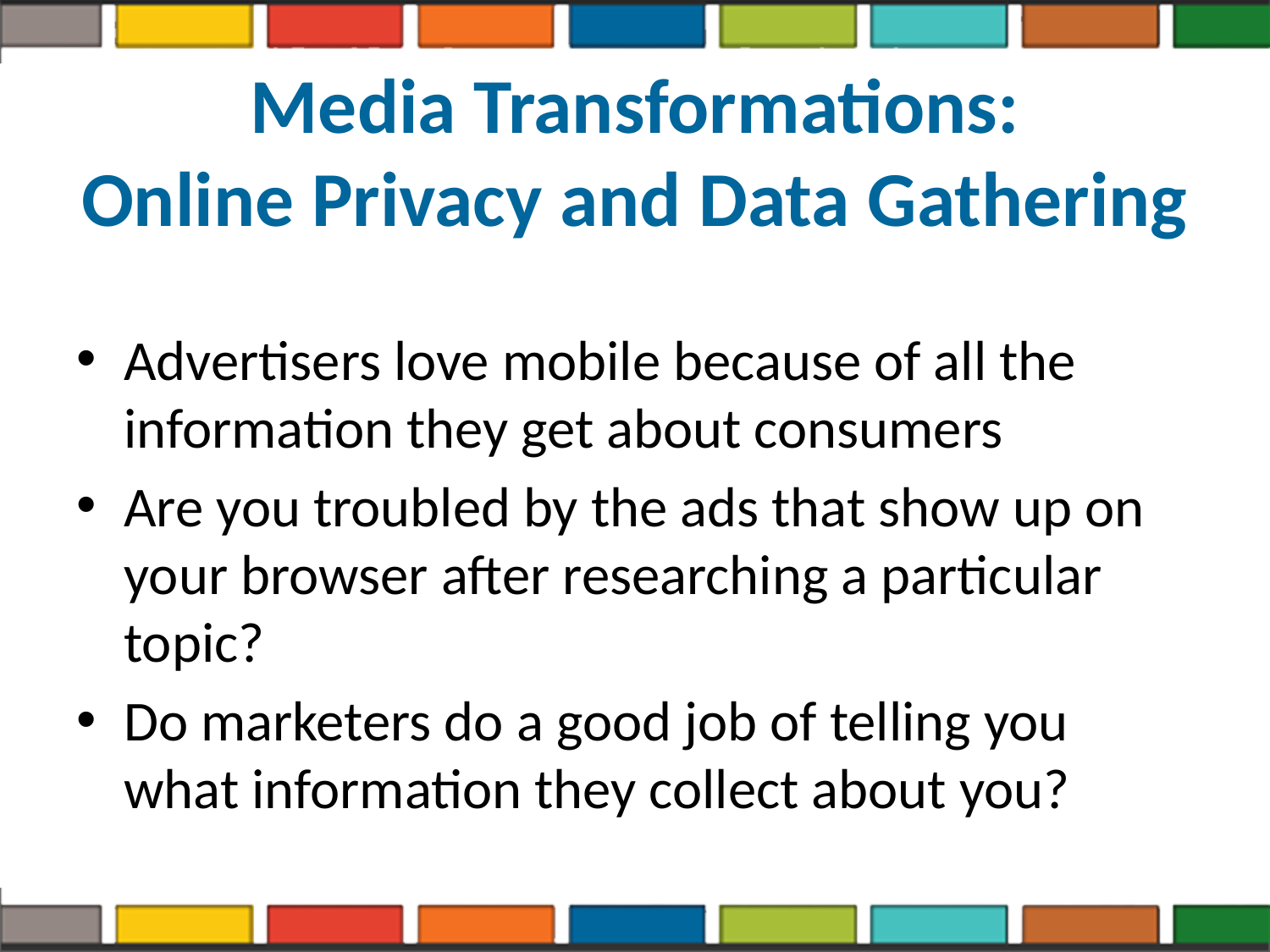

# Media Transformations: Online Privacy and Data Gathering
Advertisers love mobile because of all the information they get about consumers
Are you troubled by the ads that show up on your browser after researching a particular topic?
Do marketers do a good job of telling you what information they collect about you?